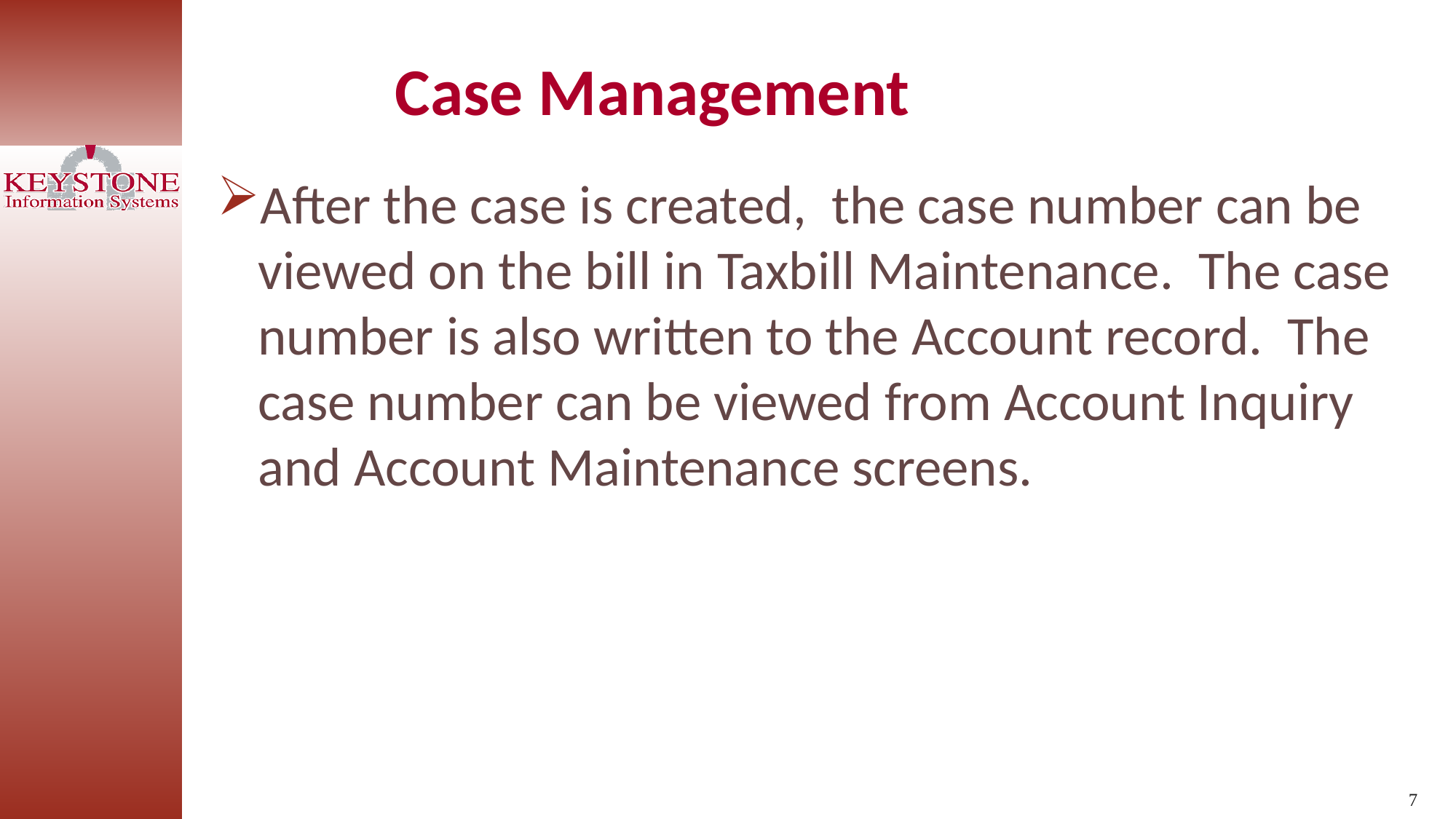

Case Management
After the case is created,  the case number can be viewed on the bill in Taxbill Maintenance.  The case number is also written to the Account record.  The case number can be viewed from Account Inquiry and Account Maintenance screens.
7